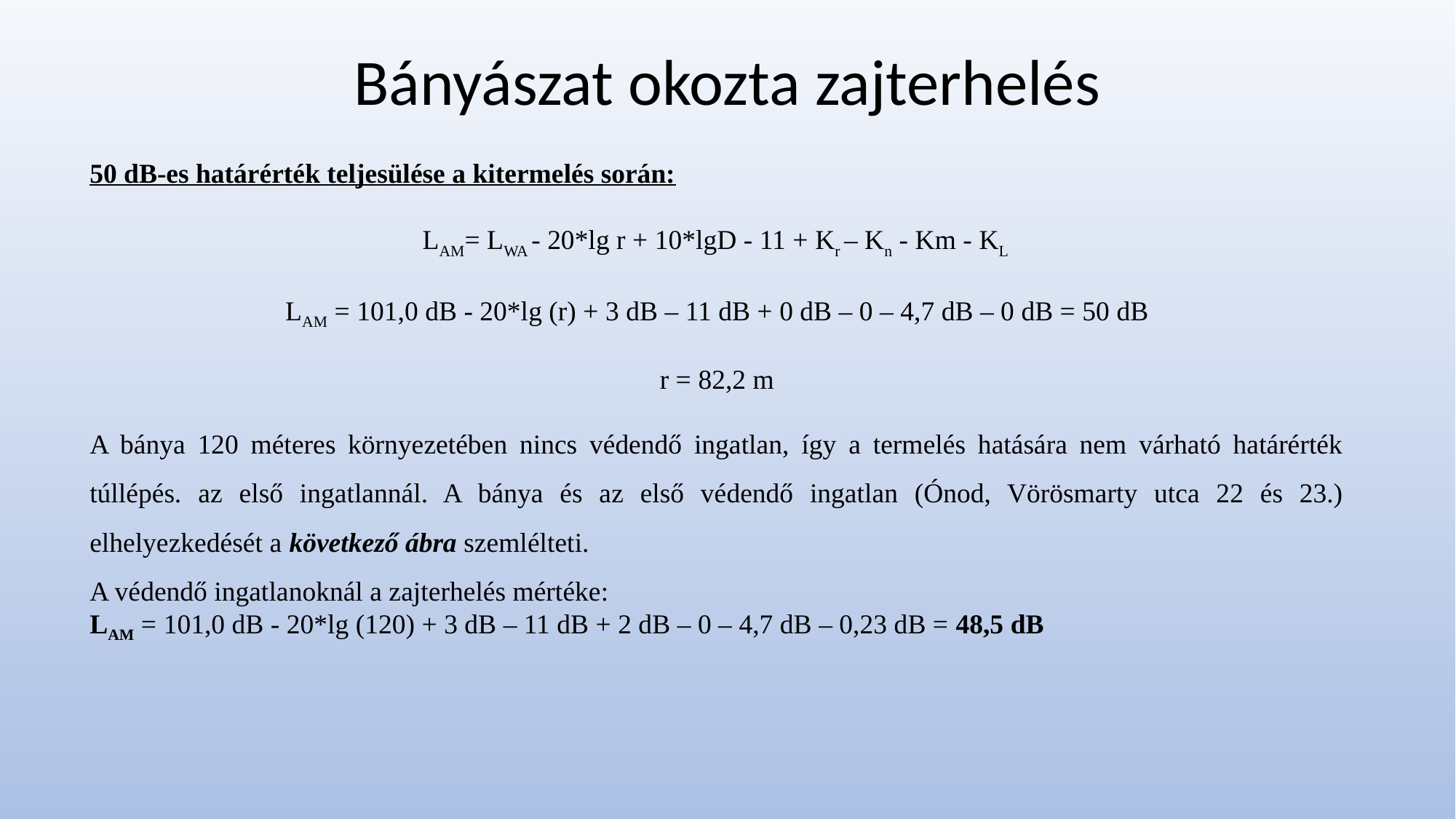

# Bányászat okozta zajterhelés
50 dB-es határérték teljesülése a kitermelés során:
LAM= LWA - 20*lg r + 10*lgD - 11 + Kr – Kn - Km - KL
LAM = 101,0 dB - 20*lg (r) + 3 dB – 11 dB + 0 dB – 0 – 4,7 dB – 0 dB = 50 dB
r = 82,2 m
A bánya 120 méteres környezetében nincs védendő ingatlan, így a termelés hatására nem várható határérték túllépés. az első ingatlannál. A bánya és az első védendő ingatlan (Ónod, Vörösmarty utca 22 és 23.) elhelyezkedését a következő ábra szemlélteti.
A védendő ingatlanoknál a zajterhelés mértéke:
LAM = 101,0 dB - 20*lg (120) + 3 dB – 11 dB + 2 dB – 0 – 4,7 dB – 0,23 dB = 48,5 dB